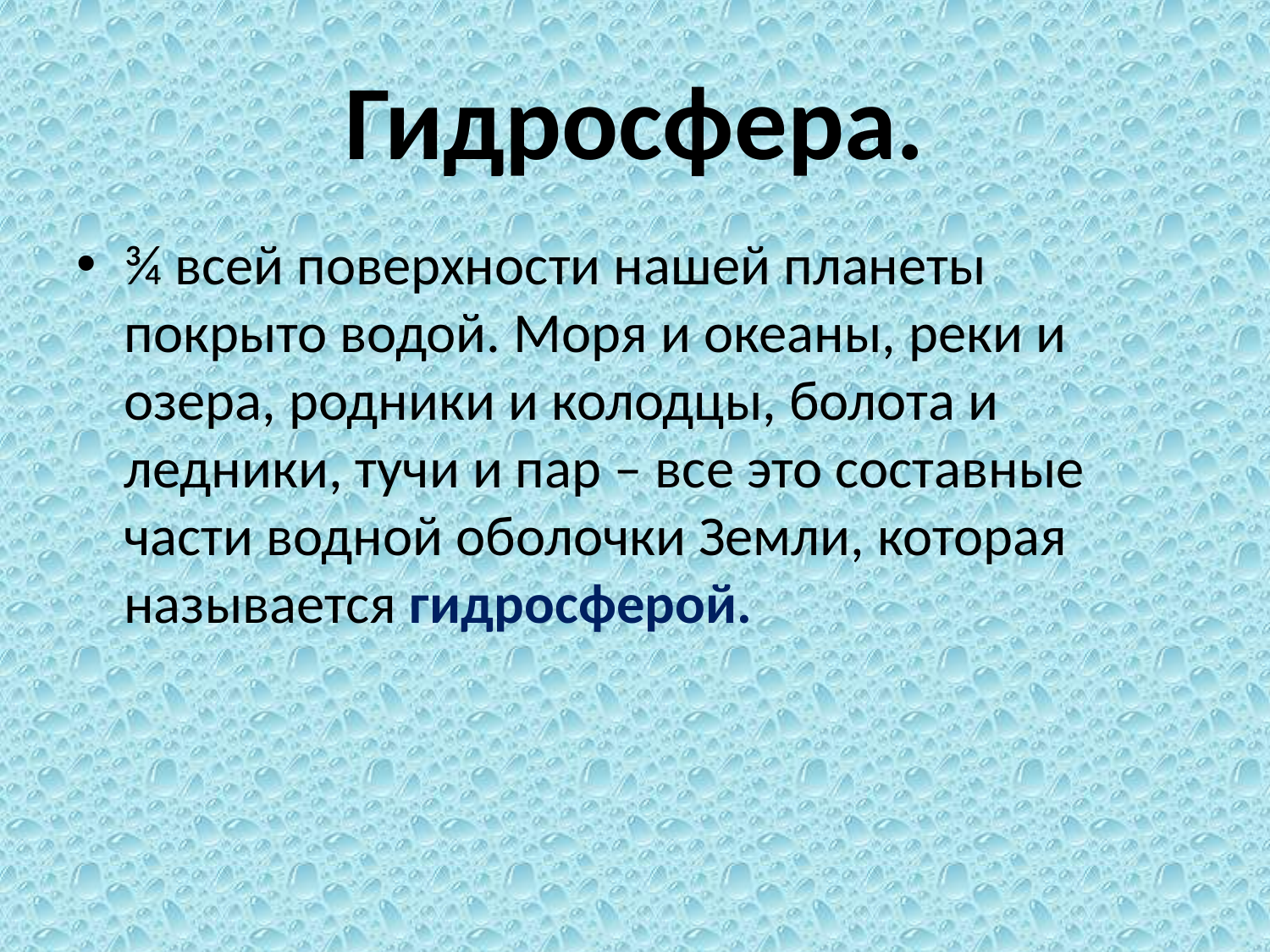

# Гидросфера.
¾ всей поверхности нашей планеты покрыто водой. Моря и океаны, реки и озера, родники и колодцы, болота и ледники, тучи и пар – все это составные части водной оболочки Земли, которая называется гидросферой.